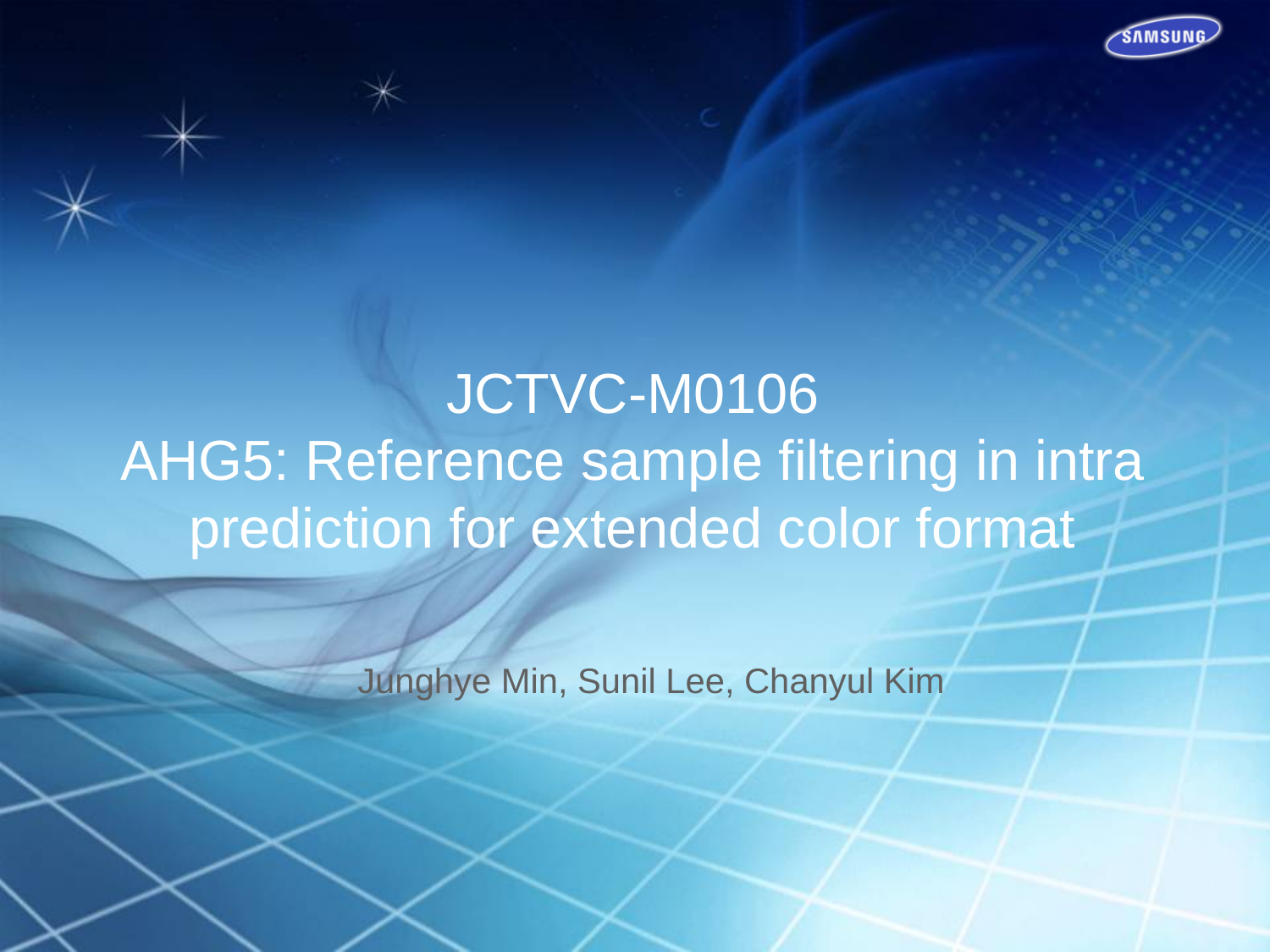

JCTVC-M0106
AHG5: Reference sample filtering in intra prediction for extended color format
Junghye Min, Sunil Lee, Chanyul Kim